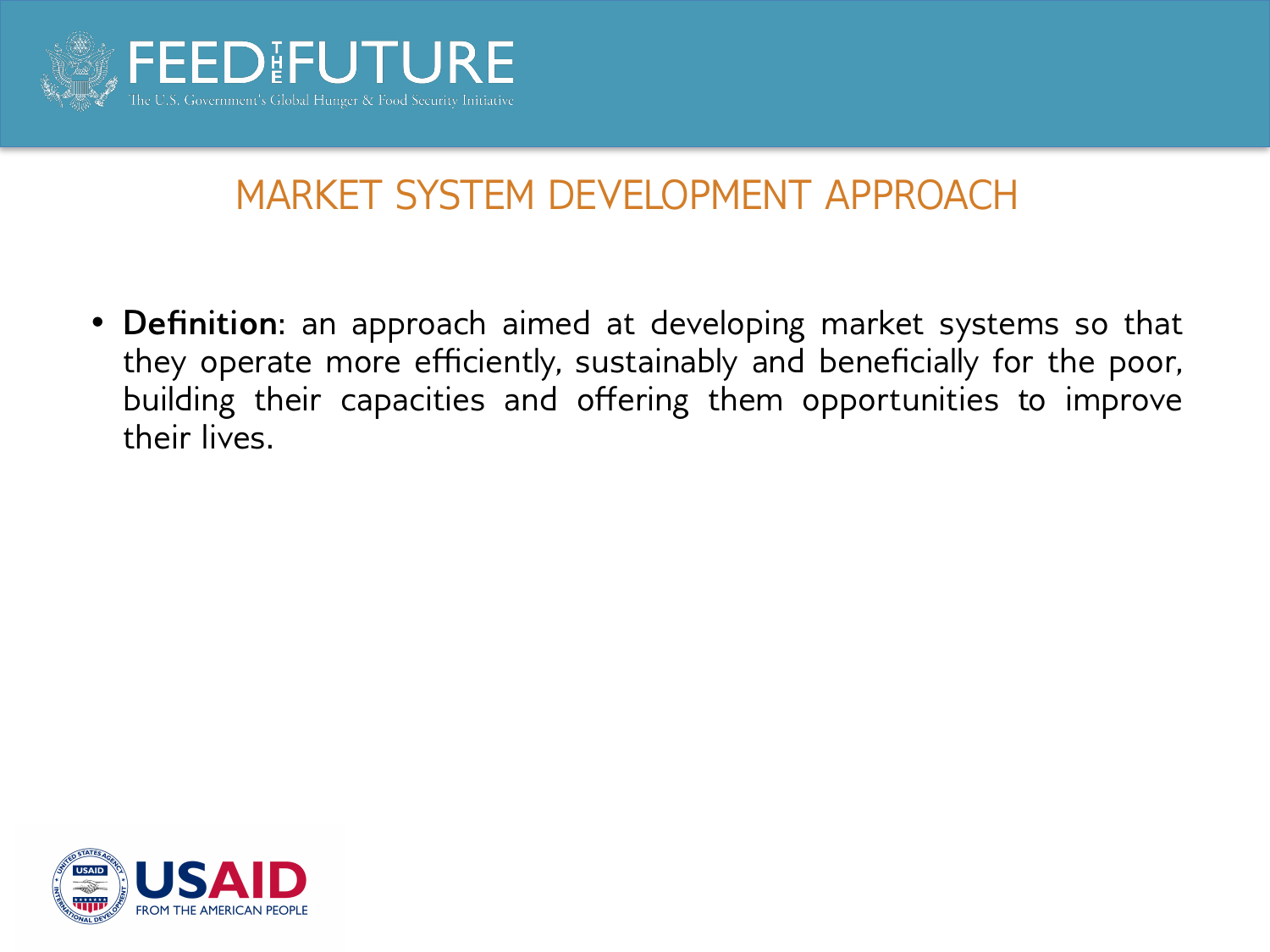

# Market System Development Approach
Definition: an approach aimed at developing market systems so that they operate more efficiently, sustainably and beneficially for the poor, building their capacities and offering them opportunities to improve their lives.